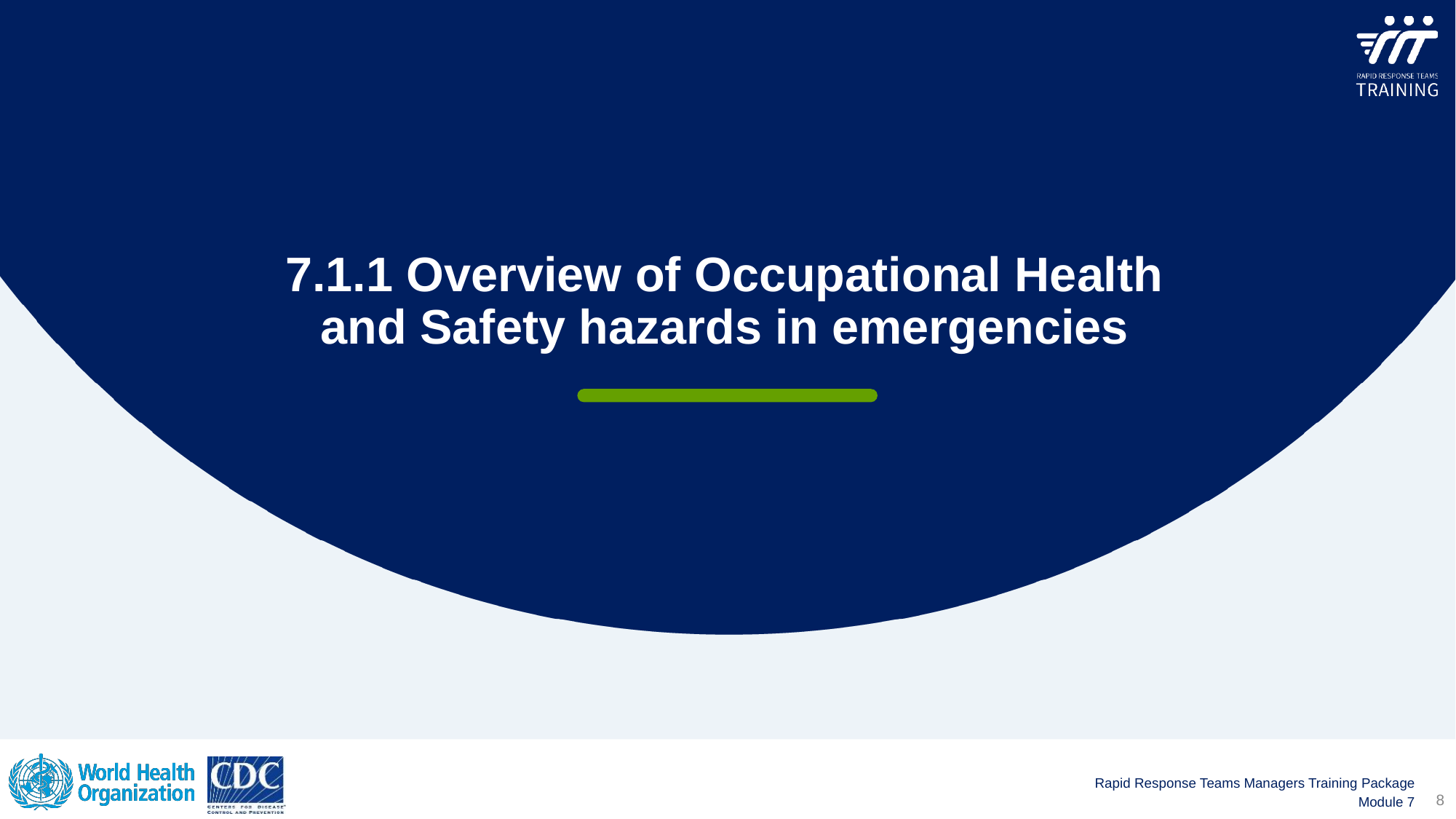

7.1.1 Overview of Occupational Health and Safety hazards in emergencies

8